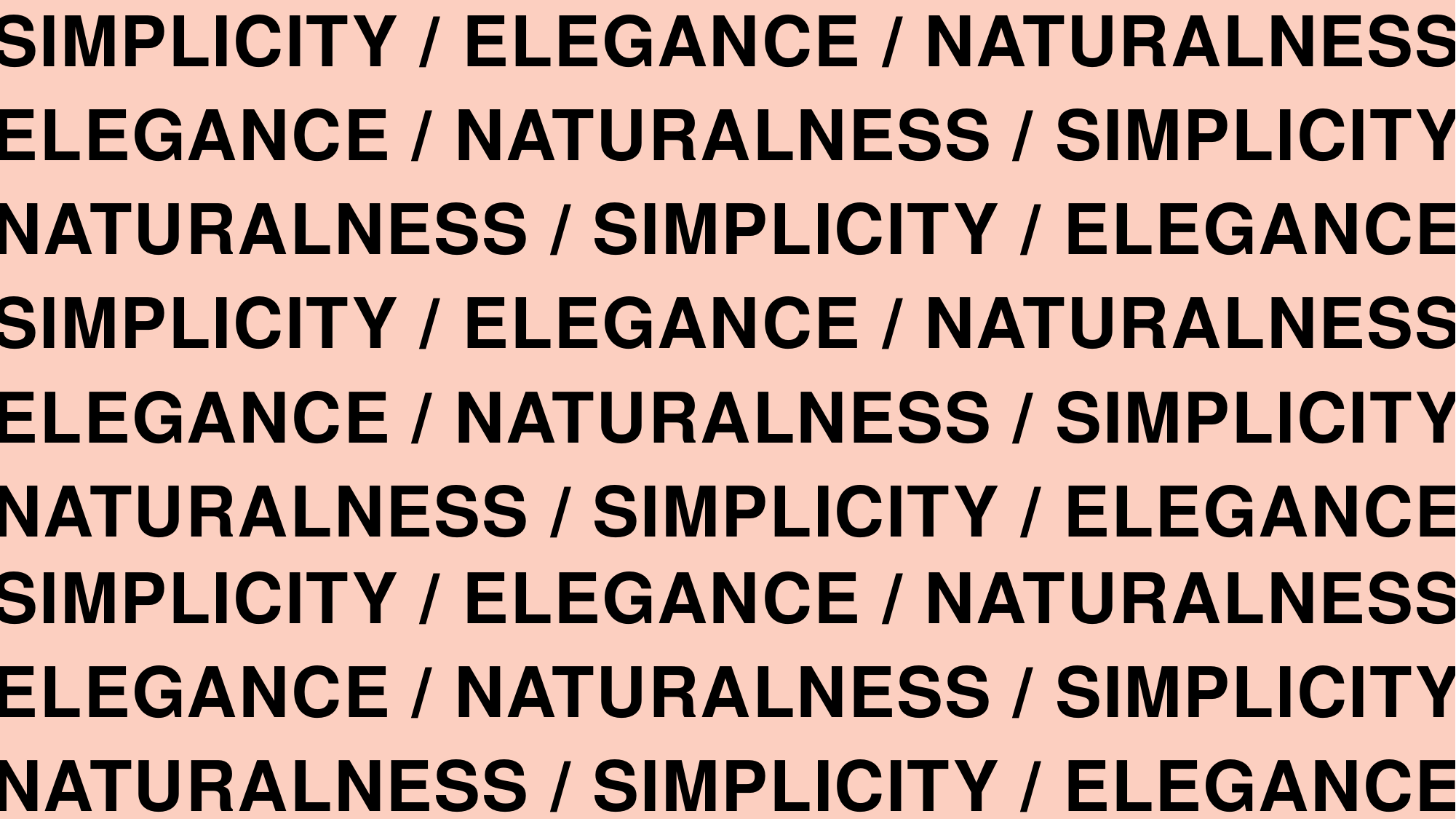

SIMPLICITY / ELEGANCE / NATURALNESS
ELEGANCE / NATURALNESS / SIMPLICITY
NATURALNESS / SIMPLICITY / ELEGANCE
SIMPLICITY / ELEGANCE / NATURALNESS
ELEGANCE / NATURALNESS / SIMPLICITY
NATURALNESS / SIMPLICITY / ELEGANCE
SIMPLICITY / ELEGANCE / NATURALNESS
ELEGANCE / NATURALNESS / SIMPLICITY
NATURALNESS / SIMPLICITY / ELEGANCE